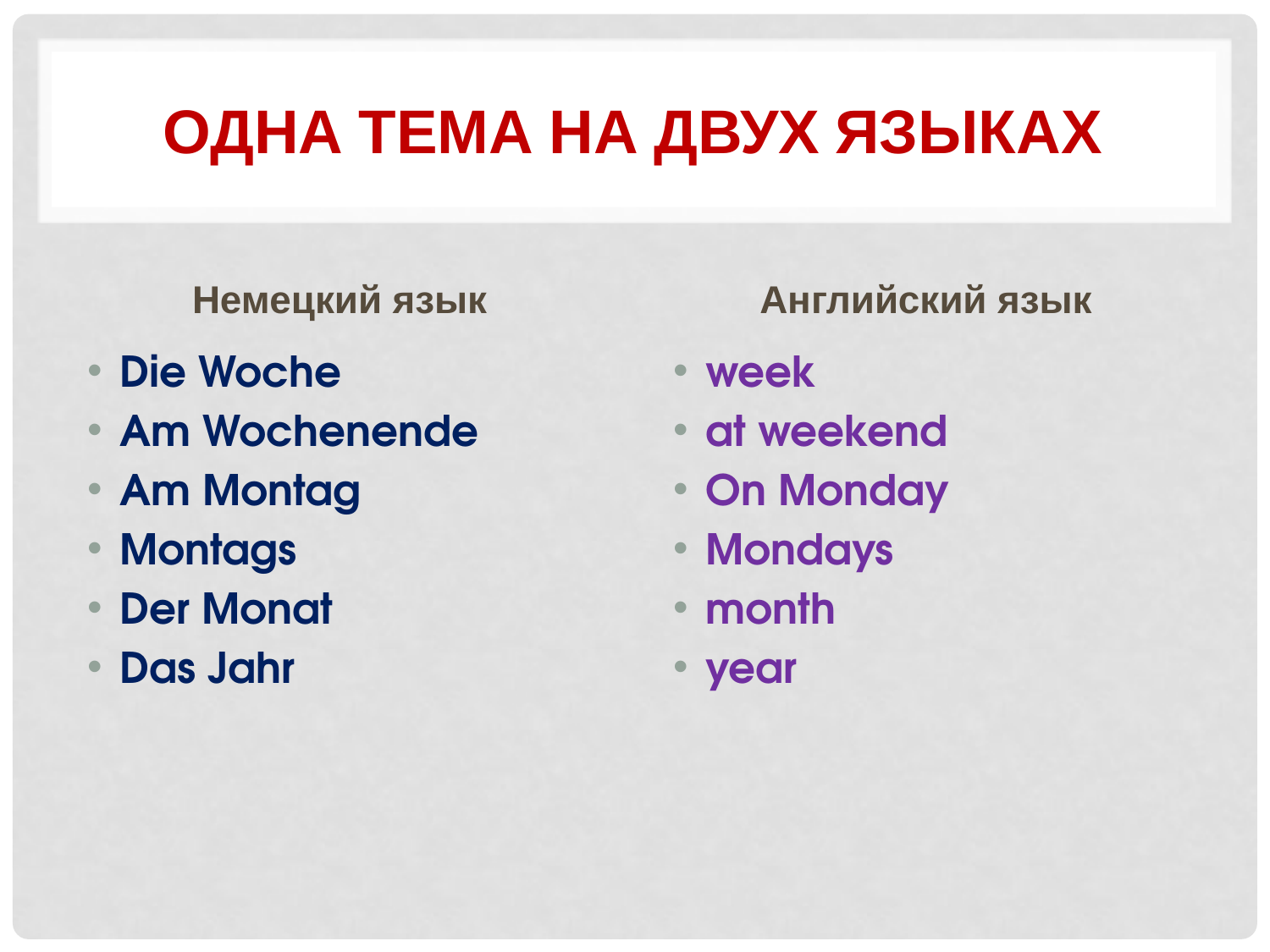

# Одна тема на двух языках
Немецкий язык
Английский язык
Die Woche
Am Wochenende
Am Montag
Montags
Der Monat
Das Jahr
week
at weekend
On Monday
Mondays
month
year